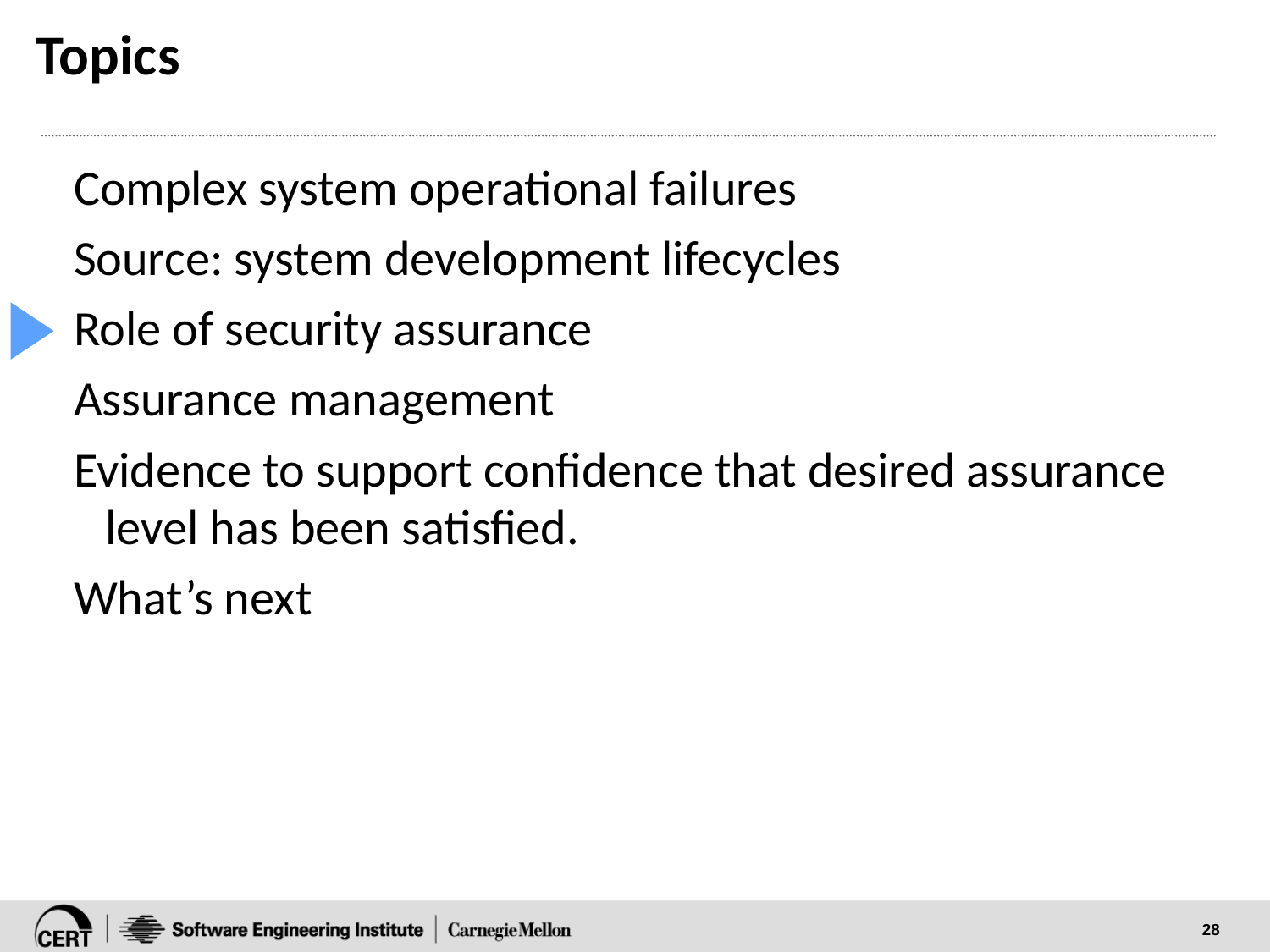

# Topics
Complex system operational failures
Source: system development lifecycles
Role of security assurance
Assurance management
Evidence to support confidence that desired assurance level has been satisfied.
What’s next